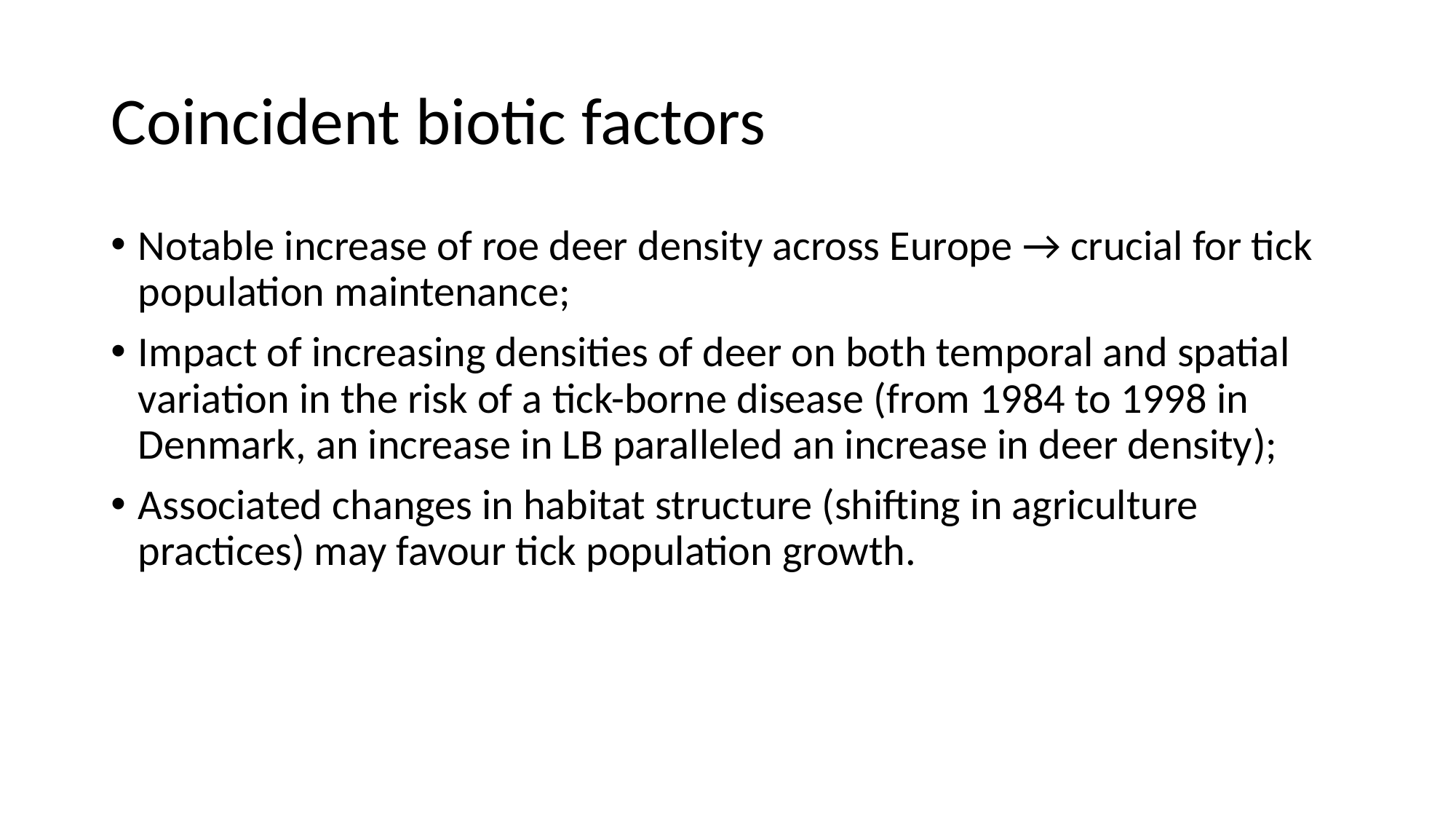

# Coincident biotic factors
Notable increase of roe deer density across Europe → crucial for tick population maintenance;
Impact of increasing densities of deer on both temporal and spatial variation in the risk of a tick-borne disease (from 1984 to 1998 in Denmark, an increase in LB paralleled an increase in deer density);
Associated changes in habitat structure (shifting in agriculture practices) may favour tick population growth.